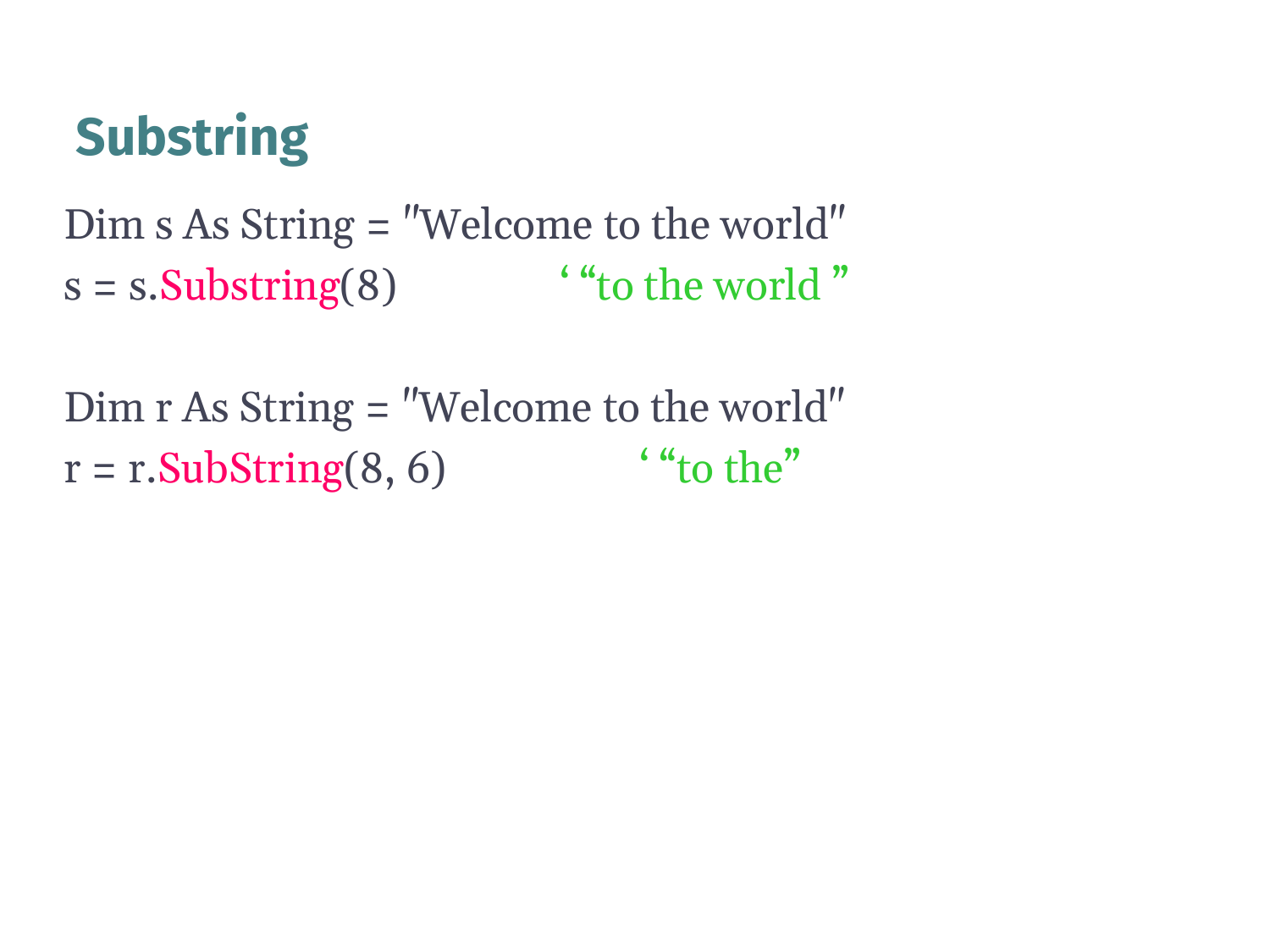

13
# Substring
Dim s As String = "Welcome to the world"
s = s.Substring(8)                ‘ “to the world ”

Dim r As String = "Welcome to the world"
r = r.SubString(8, 6)                   ‘ “to the”